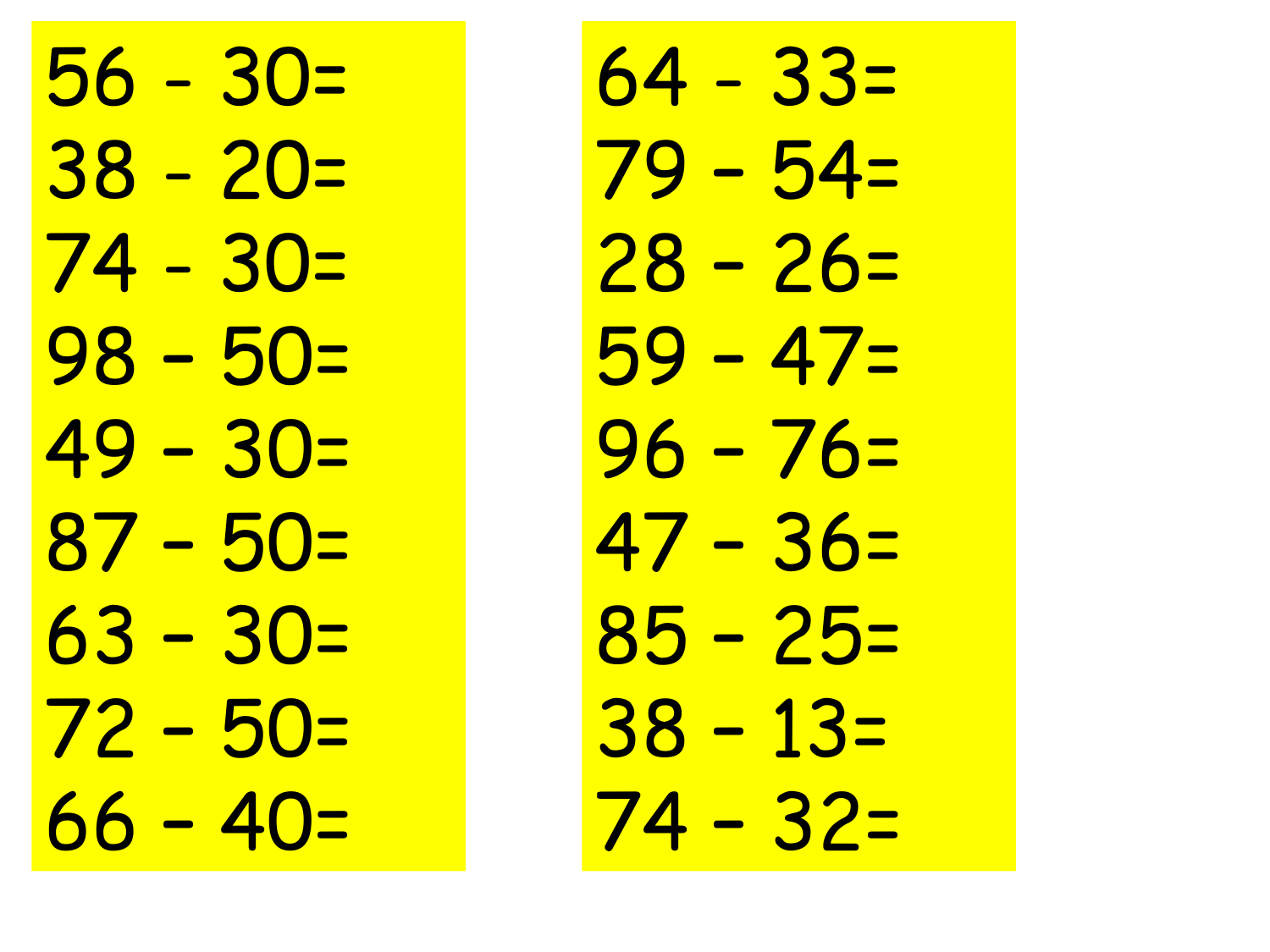

56 - 30=
38 - 20=
74 - 30=
98 – 50=
49 – 30=
87 – 50=
63 – 30=
72 – 50=
66 – 40=
64 - 33=
79 – 54=
28 – 26=
59 – 47=
96 – 76=
47 – 36=
85 – 25=
38 – 13=
74 – 32=